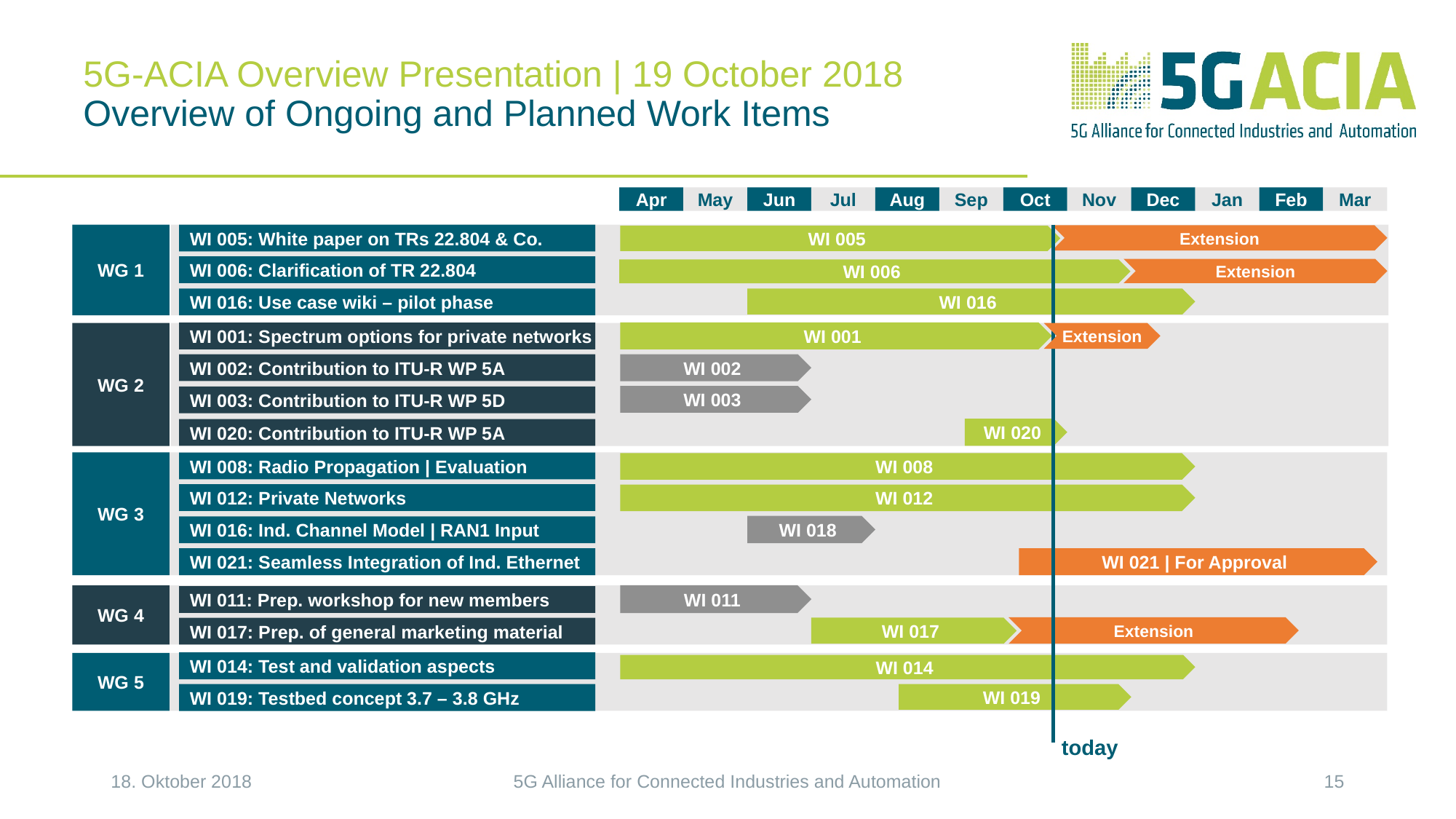

# 5G-ACIA Overview Presentation | 19 October 2018 Overview of Ongoing and Planned Work Items
Apr
May
Jun
Jul
Aug
Sep
Oct
Nov
Dec
Jan
Feb
Mar
WG 1

WI 005: White paper on TRs 22.804 & Co.
Extension
WI 005
WI 006: Clarification of TR 22.804
Extension
WI 006
WI 016: Use case wiki – pilot phase
WI 016
WI 001
WI 001: Spectrum options for private networks
WG 2

Extension
WI 002: Contribution to ITU-R WP 5A
WI 002
WI 003
WI 003: Contribution to ITU-R WP 5D
WI 020
WI 020: Contribution to ITU-R WP 5A
WG 3

WI 008: Radio Propagation | Evaluation
WI 008
WI 012: Private Networks
WI 012
WI 018
WI 016: Ind. Channel Model | RAN1 Input
WI 021: Seamless Integration of Ind. Ethernet
WI 021 | For Approval
WI 011
WG 4

WI 011: Prep. workshop for new members
Extension
WI 017
WI 017: Prep. of general marketing material
WI 014: Test and validation aspects
WG 5

WI 014
WI 019: Testbed concept 3.7 – 3.8 GHz
WI 019
today
18. Oktober 2018
5G Alliance for Connected Industries and Automation
15